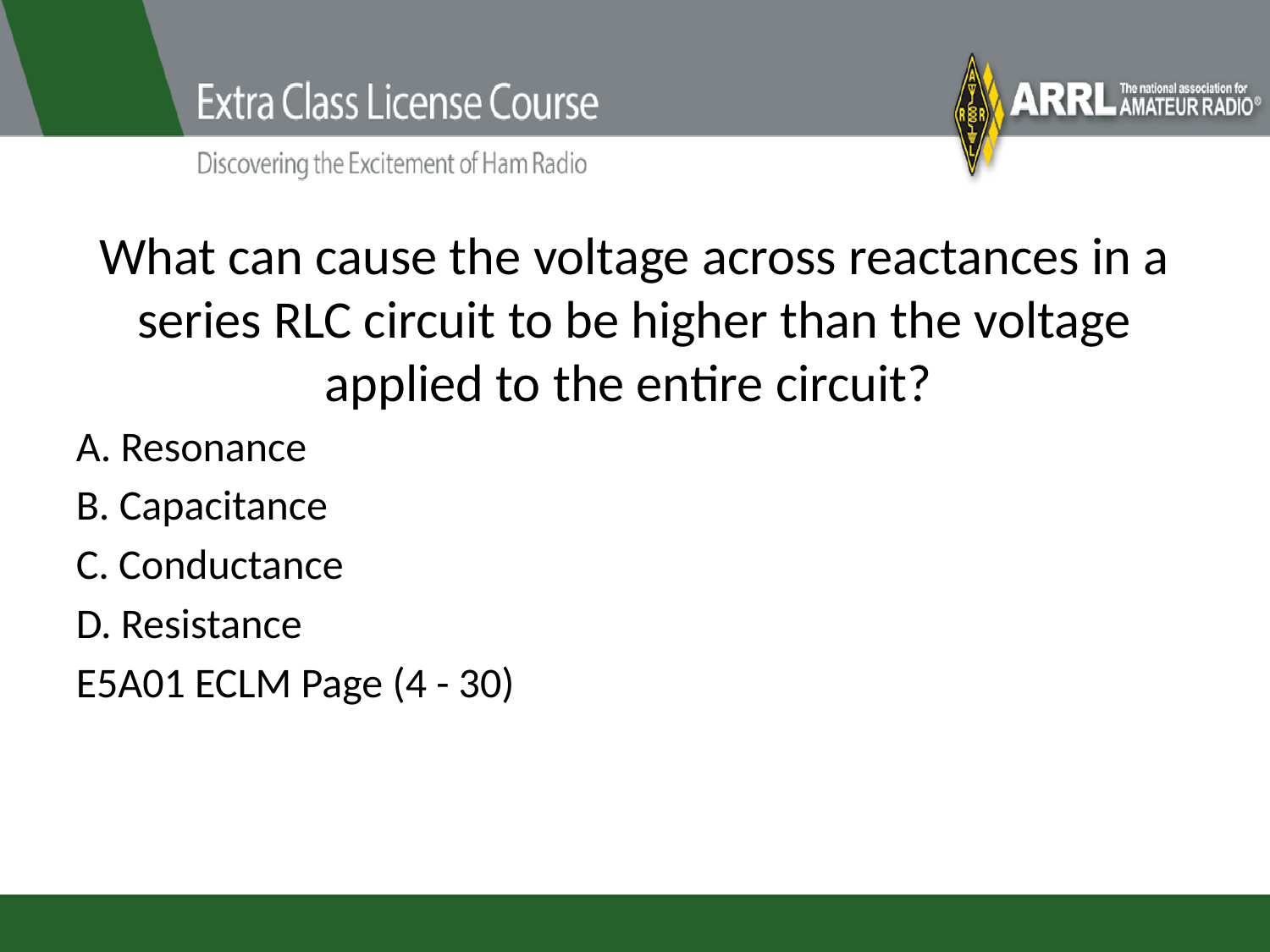

# What can cause the voltage across reactances in a series RLC circuit to be higher than the voltage applied to the entire circuit?
A. Resonance
B. Capacitance
C. Conductance
D. Resistance
E5A01 ECLM Page (4 - 30)